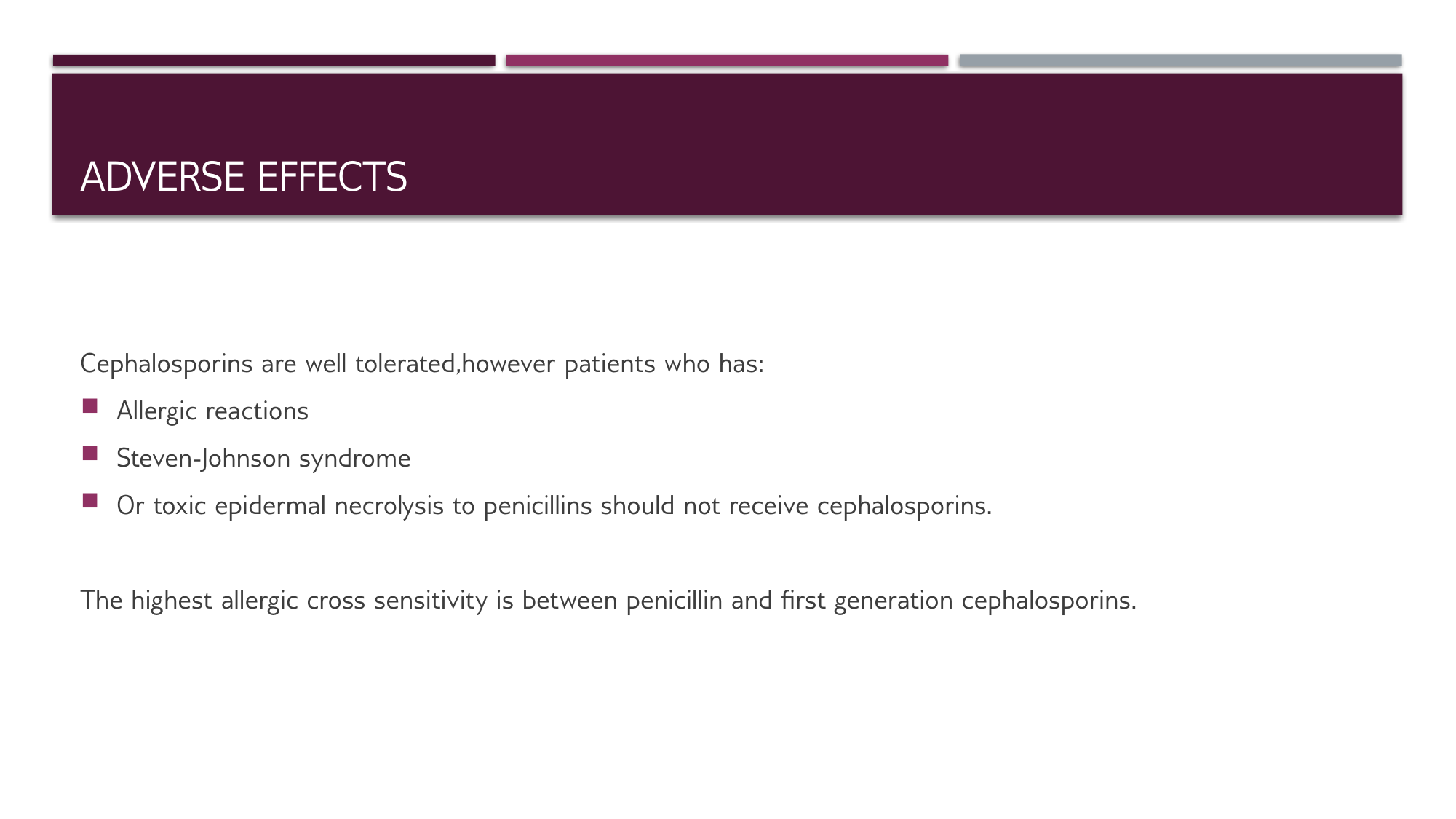

# Adverse effects
Cephalosporins are well tolerated,however patients who has:
Allergic reactions
Steven-Johnson syndrome
Or toxic epidermal necrolysis to penicillins should not receive cephalosporins.

The highest allergic cross sensitivity is between penicillin and first generation cephalosporins.